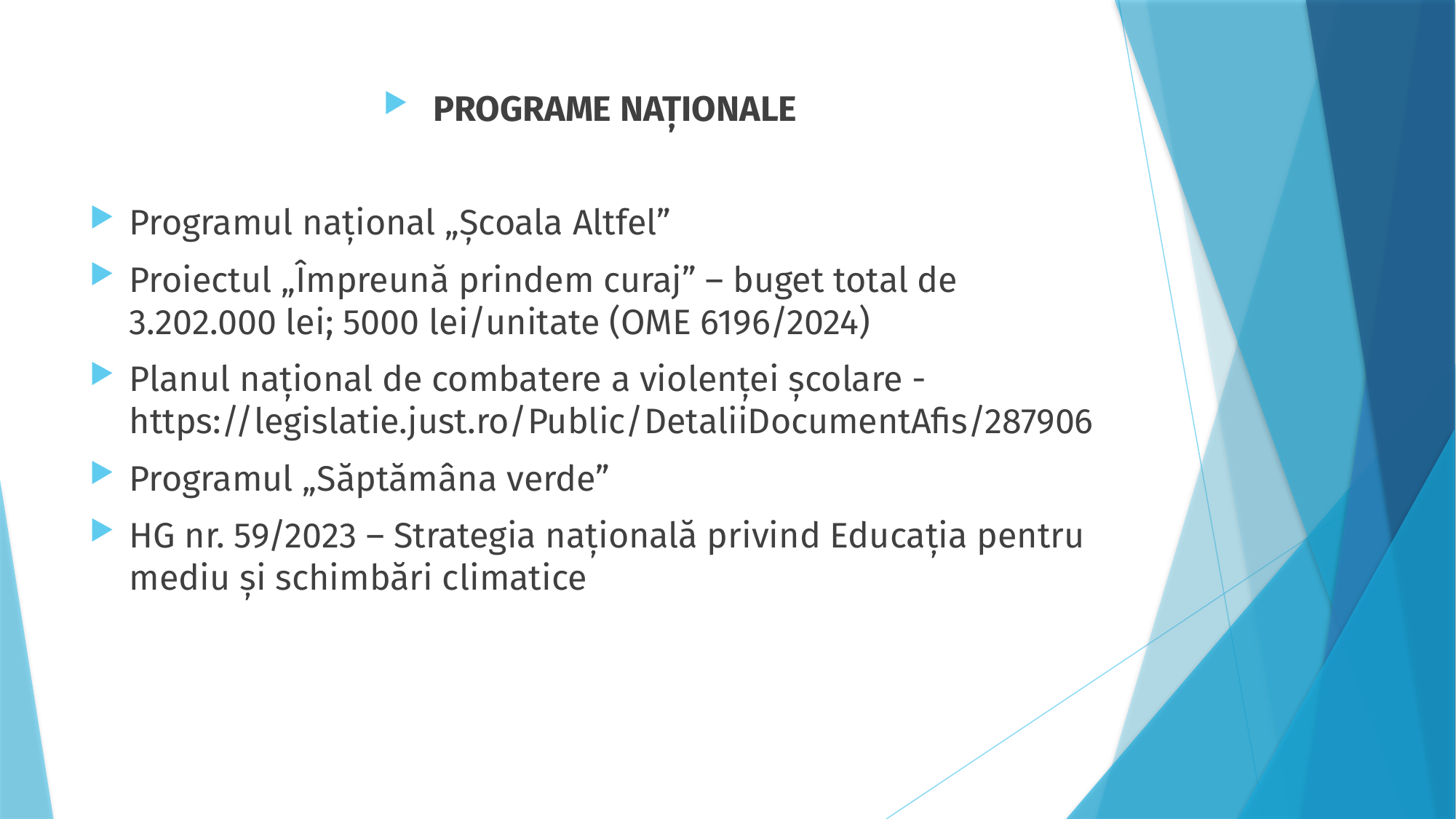

PROGRAME NAȚIONALE

Programul național „Școala Altfel”
Proiectul „Împreună prindem curaj” – buget total de 3.202.000 lei; 5000 lei/unitate (OME 6196/2024)
Planul național de combatere a violenței școlare - https://legislatie.just.ro/Public/DetaliiDocumentAfis/287906
Programul „Săptămâna verde”
HG nr. 59/2023 – Strategia națională privind Educația pentru mediu și schimbări climatice